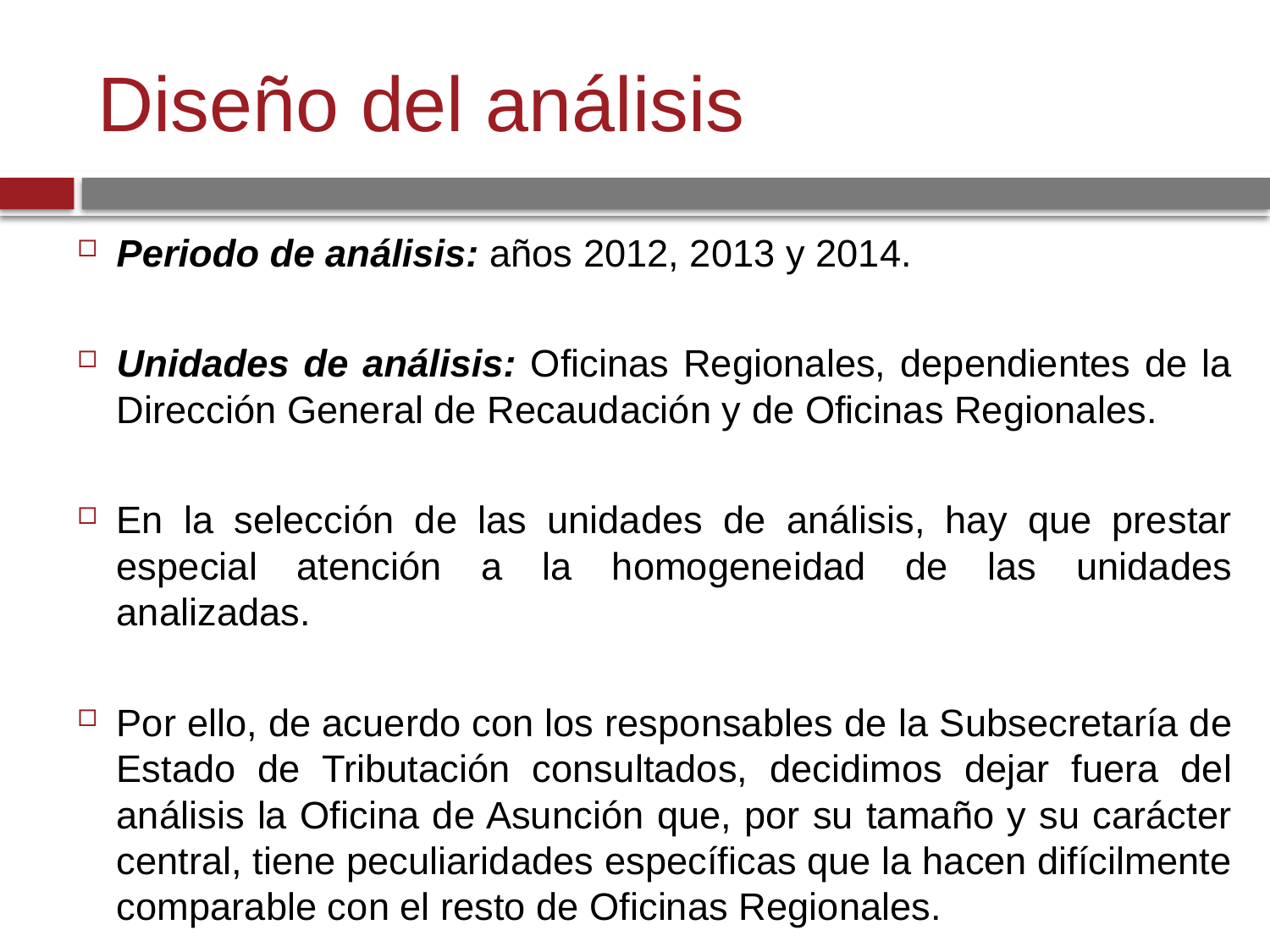

# Diseño del análisis
Periodo de análisis: años 2012, 2013 y 2014.

Unidades de análisis: Oficinas Regionales, dependientes de la Dirección General de Recaudación y de Oficinas Regionales.

En la selección de las unidades de análisis, hay que prestar especial atención a la homogeneidad de las unidades analizadas.

Por ello, de acuerdo con los responsables de la Subsecretaría de Estado de Tributación consultados, decidimos dejar fuera del análisis la Oficina de Asunción que, por su tamaño y su carácter central, tiene peculiaridades específicas que la hacen difícilmente comparable con el resto de Oficinas Regionales.